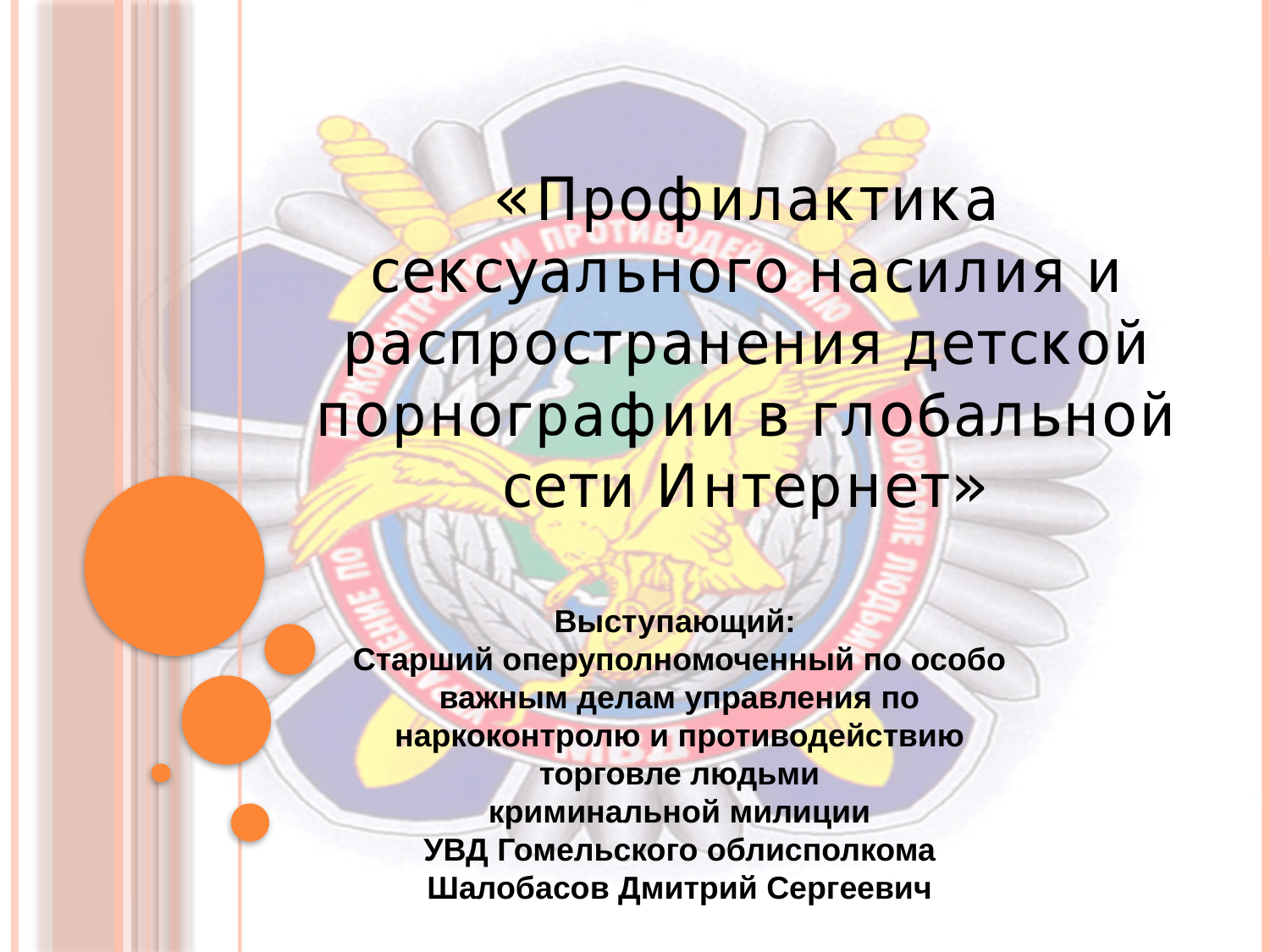

# «Профилактика сексуального насилия и распространения детской порнографии в глобальной сети Интернет»

Выступающий:
Старший оперуполномоченный по особо важным делам управления по наркоконтролю и противодействию торговле людьми
криминальной милиции
 УВД Гомельского облисполкома
Шалобасов Дмитрий Сергеевич